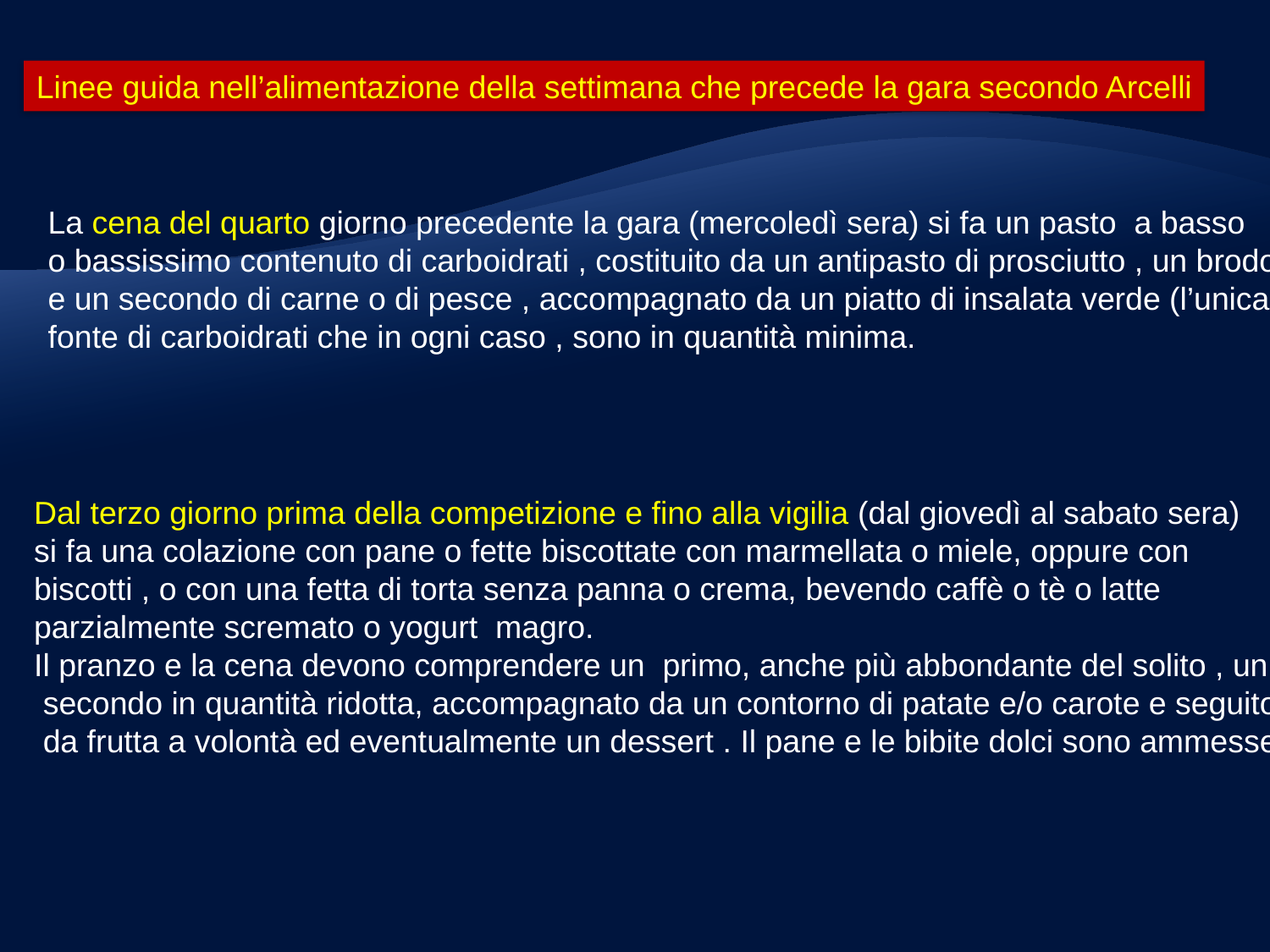

Linee guida nell’alimentazione della settimana che precede la gara secondo Arcelli
La cena del quarto giorno precedente la gara (mercoledì sera) si fa un pasto  a basso
o bassissimo contenuto di carboidrati , costituito da un antipasto di prosciutto , un brodo
e un secondo di carne o di pesce , accompagnato da un piatto di insalata verde (l’unica
fonte di carboidrati che in ogni caso , sono in quantità minima.
Dal terzo giorno prima della competizione e fino alla vigilia (dal giovedì al sabato sera)
si fa una colazione con pane o fette biscottate con marmellata o miele, oppure con
biscotti , o con una fetta di torta senza panna o crema, bevendo caffè o tè o latte
parzialmente scremato o yogurt  magro.
Il pranzo e la cena devono comprendere un  primo, anche più abbondante del solito , un
 secondo in quantità ridotta, accompagnato da un contorno di patate e/o carote e seguito
 da frutta a volontà ed eventualmente un dessert . Il pane e le bibite dolci sono ammesse.